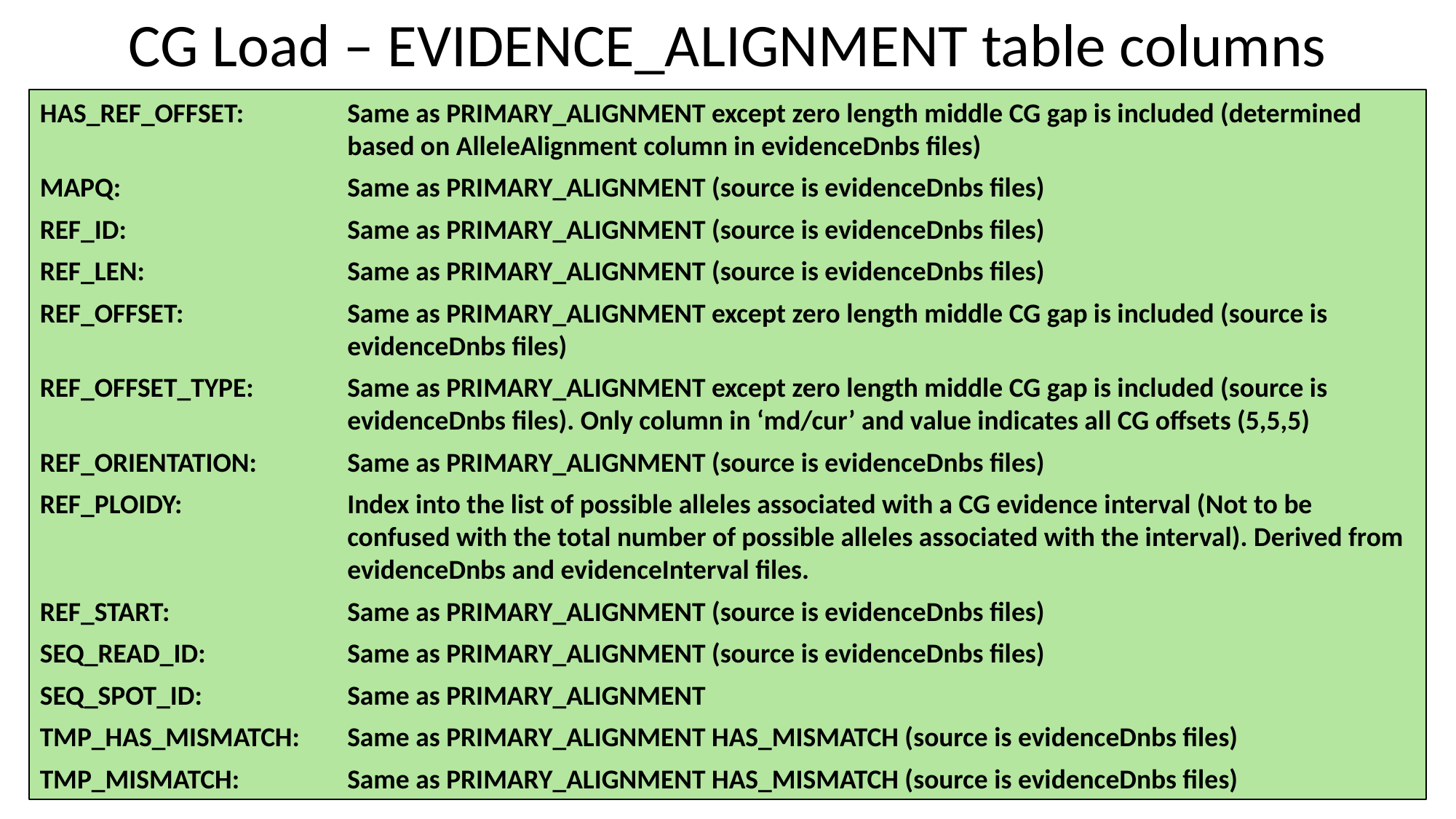

CG Load – EVIDENCE_ALIGNMENT table columns
HAS_REF_OFFSET:	Same as PRIMARY_ALIGNMENT except zero length middle CG gap is included (determined based on AlleleAlignment column in evidenceDnbs files)
MAPQ:	Same as PRIMARY_ALIGNMENT (source is evidenceDnbs files)
REF_ID:	Same as PRIMARY_ALIGNMENT (source is evidenceDnbs files)
REF_LEN:	Same as PRIMARY_ALIGNMENT (source is evidenceDnbs files)
REF_OFFSET:	Same as PRIMARY_ALIGNMENT except zero length middle CG gap is included (source is evidenceDnbs files)
REF_OFFSET_TYPE:	Same as PRIMARY_ALIGNMENT except zero length middle CG gap is included (source is evidenceDnbs files). Only column in ‘md/cur’ and value indicates all CG offsets (5,5,5)
REF_ORIENTATION:	Same as PRIMARY_ALIGNMENT (source is evidenceDnbs files)
REF_PLOIDY:	Index into the list of possible alleles associated with a CG evidence interval (Not to be confused with the total number of possible alleles associated with the interval). Derived from evidenceDnbs and evidenceInterval files.
REF_START:	Same as PRIMARY_ALIGNMENT (source is evidenceDnbs files)
SEQ_READ_ID:	Same as PRIMARY_ALIGNMENT (source is evidenceDnbs files)
SEQ_SPOT_ID:	Same as PRIMARY_ALIGNMENT
TMP_HAS_MISMATCH:	Same as PRIMARY_ALIGNMENT HAS_MISMATCH (source is evidenceDnbs files)
TMP_MISMATCH:	Same as PRIMARY_ALIGNMENT HAS_MISMATCH (source is evidenceDnbs files)